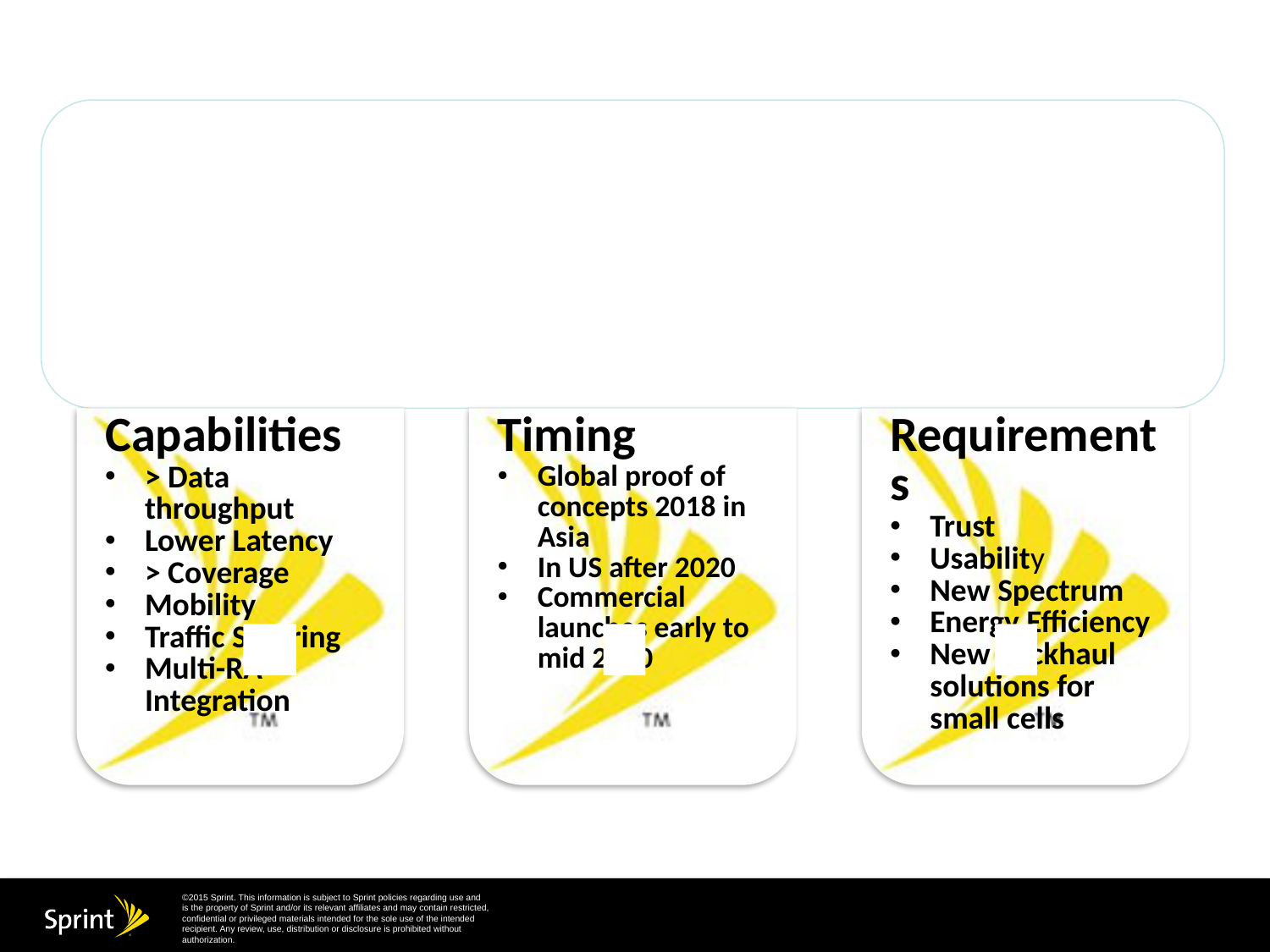

Capabilities
> Data throughput
Timing
Global proof of concepts 2018 in Asia
Requirements
Trust
Lower Latency
> Coverage
Commercial launches early to mid 2020
Usability
Mobility
Traffic Steering
Multi-RA Integration
In US after 2020
New Spectrum
Energy Efficiency
New backhaul solutions for small cells